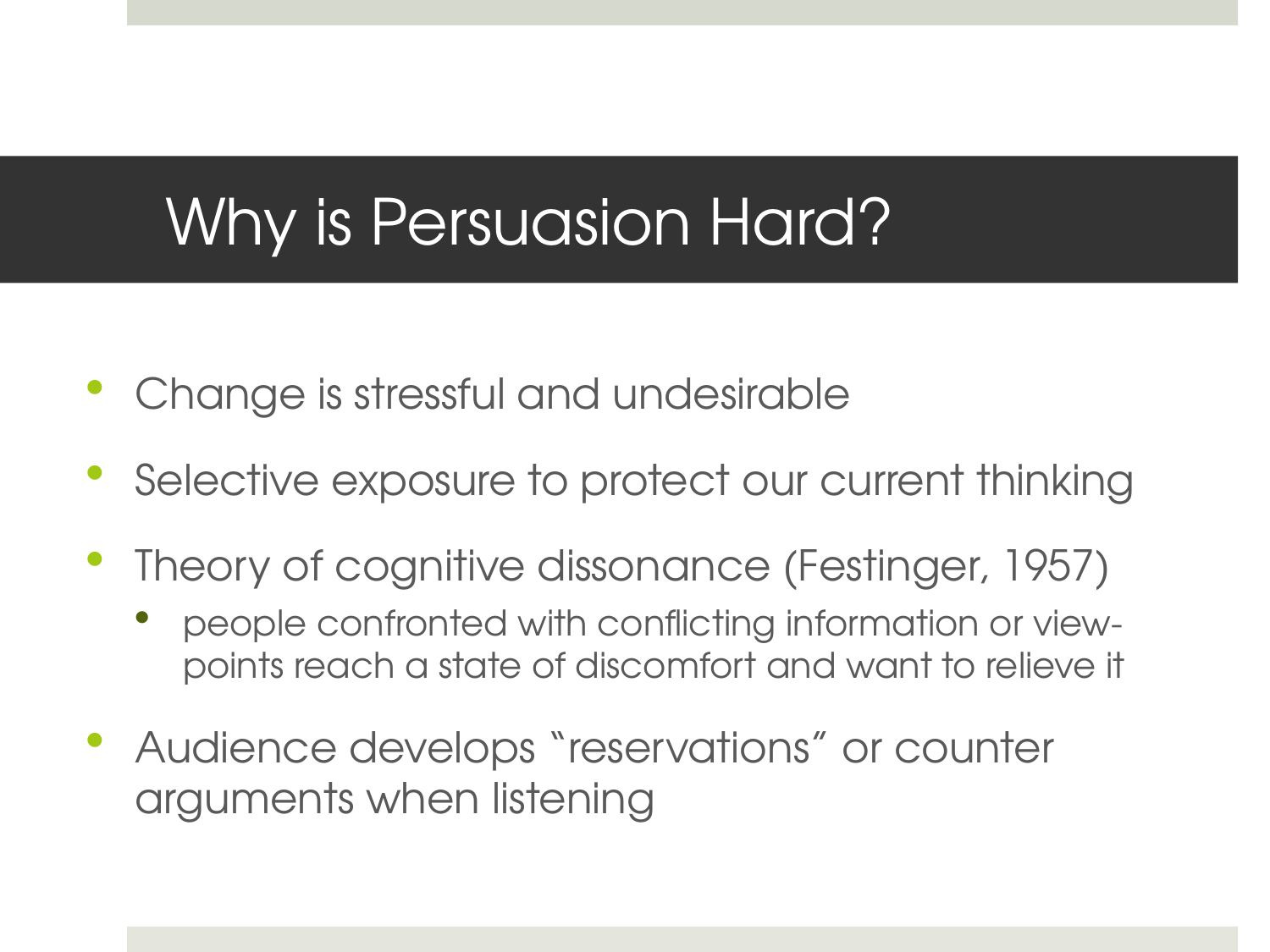

# Why is Persuasion Hard?
Change is stressful and undesirable
Selective exposure to protect our current thinking
Theory of cognitive dissonance (Festinger, 1957)
people confronted with conflicting information or view- points reach a state of discomfort and want to relieve it
Audience develops “reservations” or counter arguments when listening